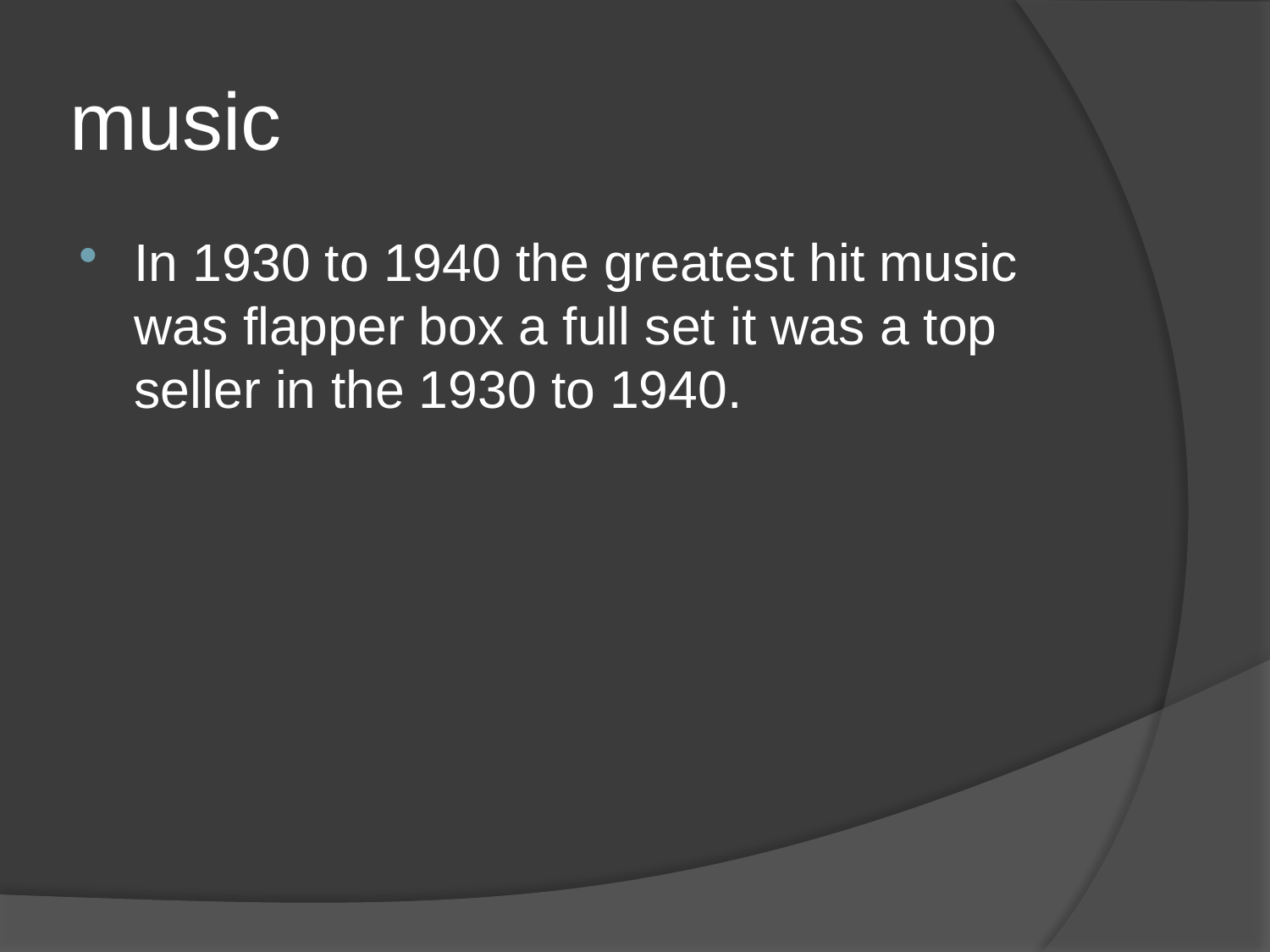

# music
In 1930 to 1940 the greatest hit music was flapper box a full set it was a top seller in the 1930 to 1940.